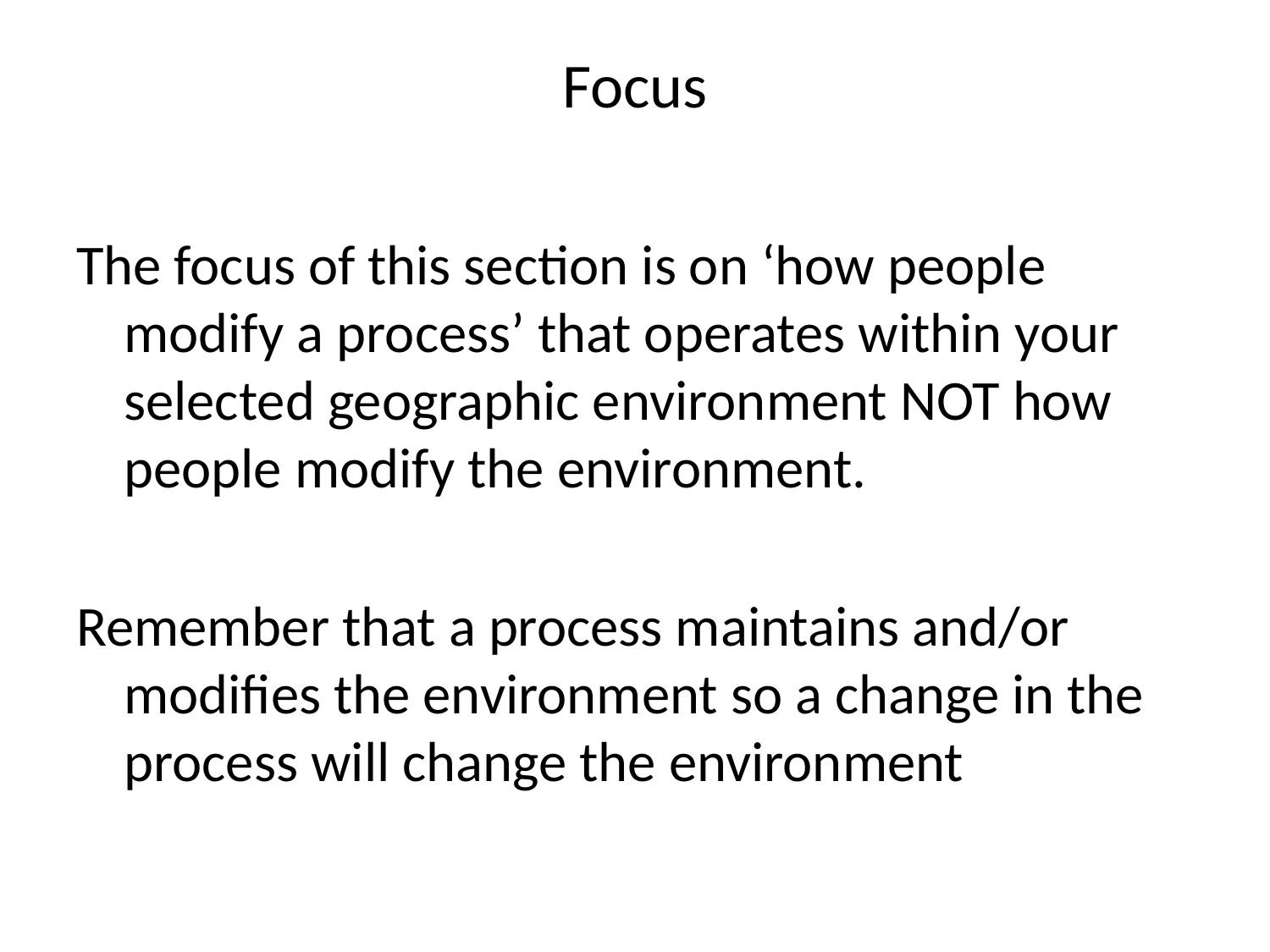

# Focus
The focus of this section is on ‘how people modify a process’ that operates within your selected geographic environment NOT how people modify the environment.

Remember that a process maintains and/or modifies the environment so a change in the process will change the environment